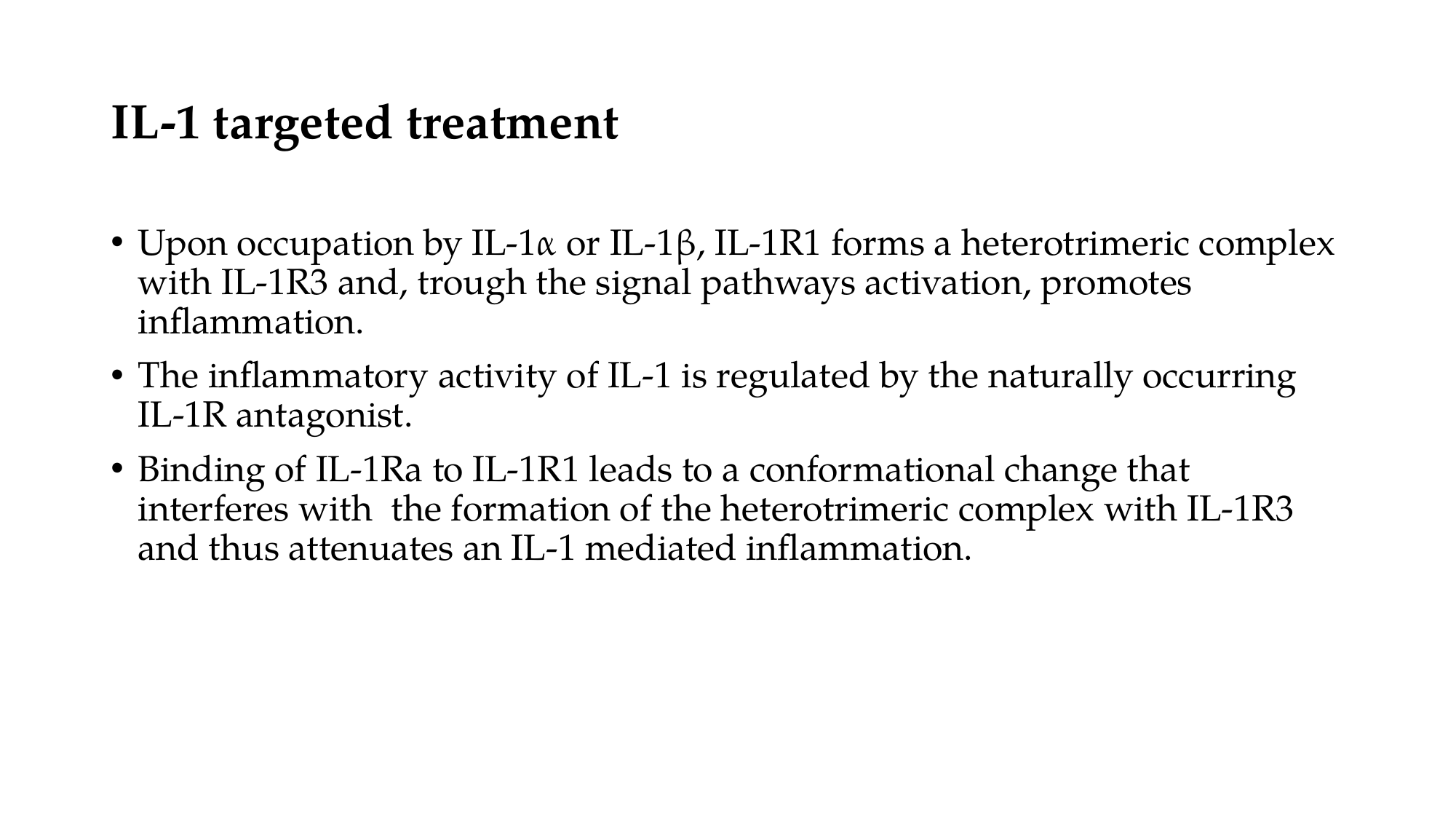

# IL-1 targeted treatment
Upon occupation by IL-1α or IL-1β, IL-1R1 forms a heterotrimeric complex with IL-1R3 and, trough the signal pathways activation, promotes inflammation.
The inflammatory activity of IL-1 is regulated by the naturally occurring IL-1R antagonist.
Binding of IL-1Ra to IL-1R1 leads to a conformational change that interferes with  the formation of the heterotrimeric complex with IL-1R3 and thus attenuates an IL-1 mediated inflammation.